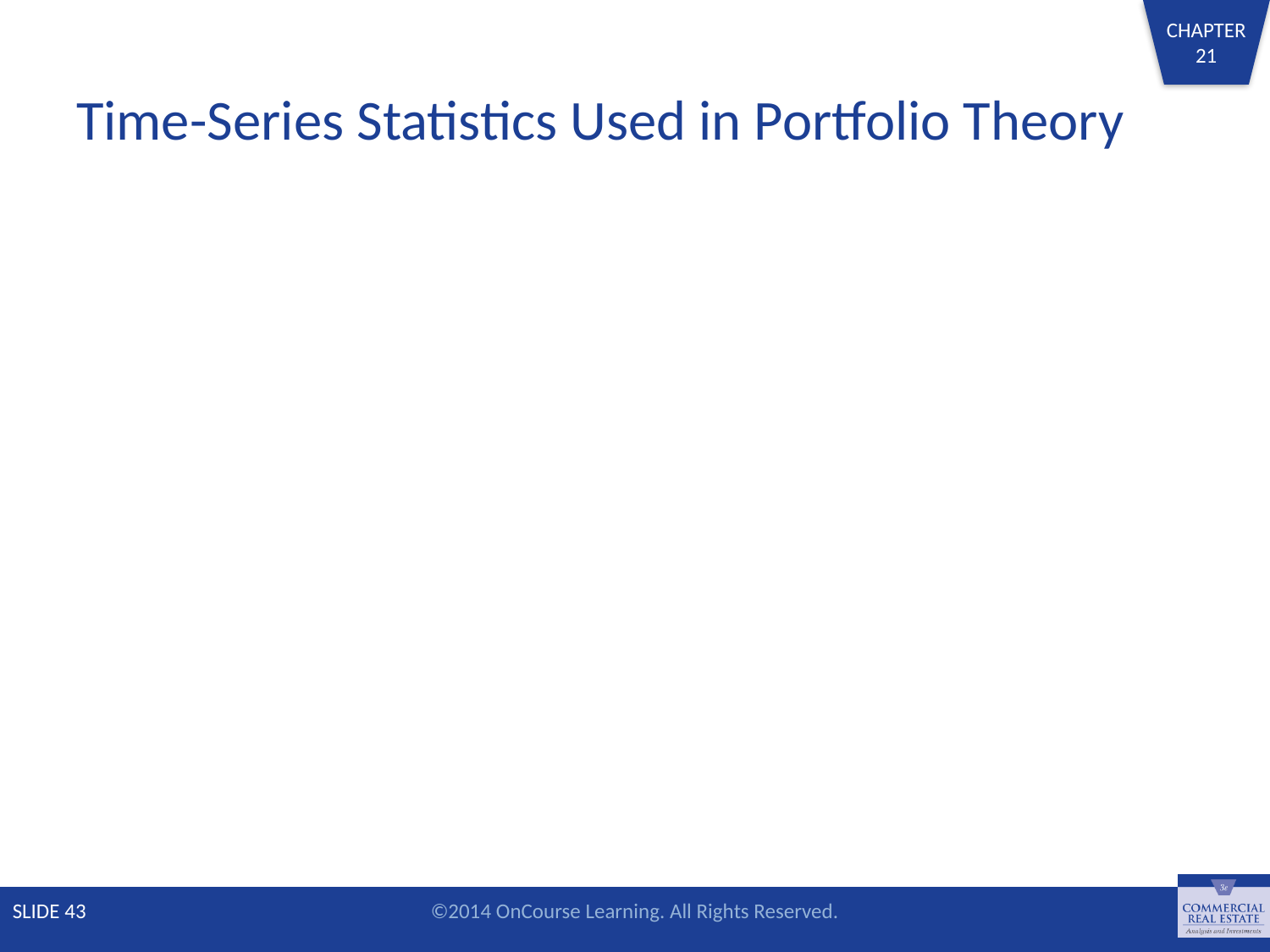

# Time-Series Statistics Used in Portfolio Theory

SLIDE 43